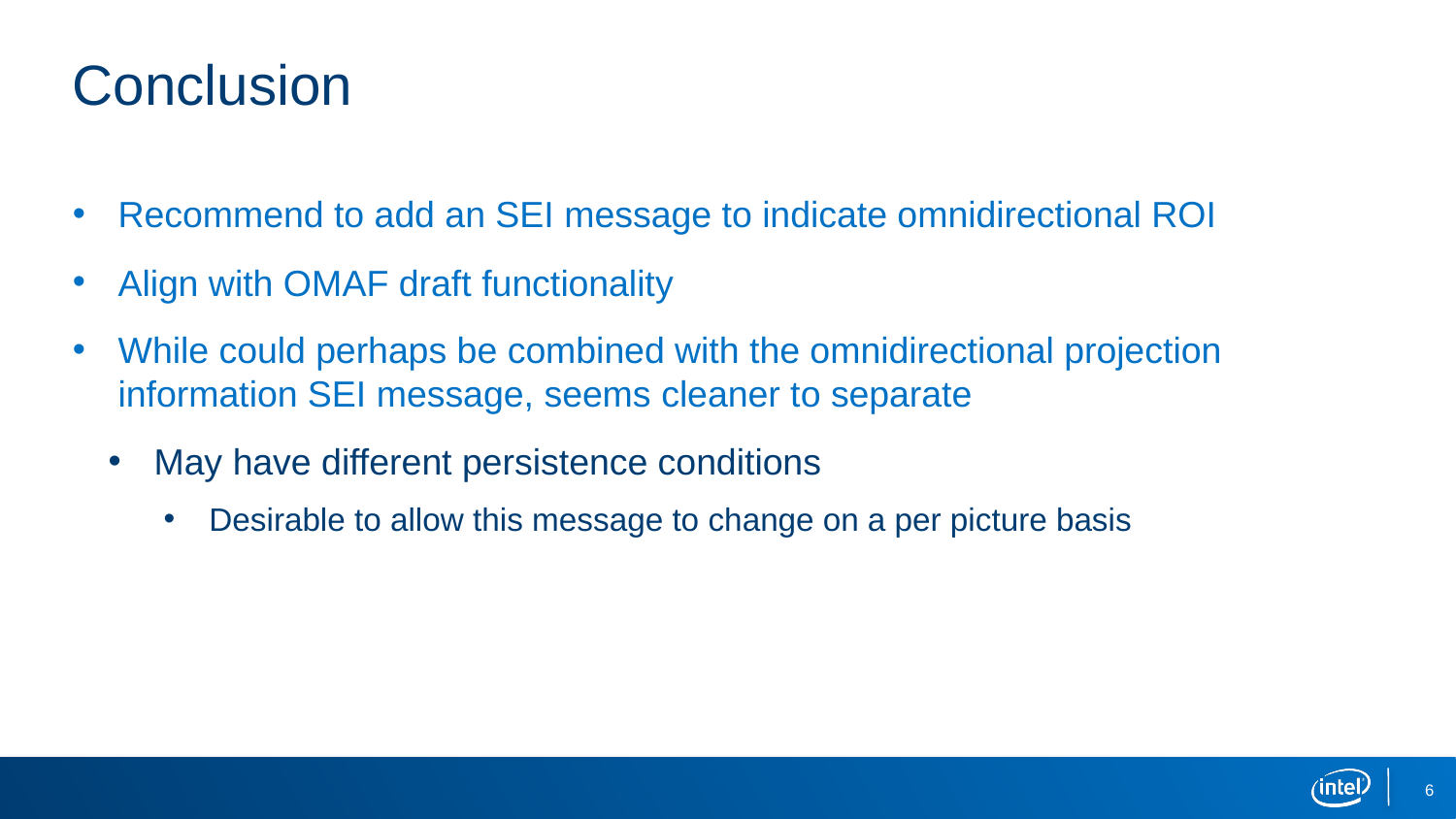

# Conclusion
Recommend to add an SEI message to indicate omnidirectional ROI
Align with OMAF draft functionality
While could perhaps be combined with the omnidirectional projection information SEI message, seems cleaner to separate
May have different persistence conditions
Desirable to allow this message to change on a per picture basis

6